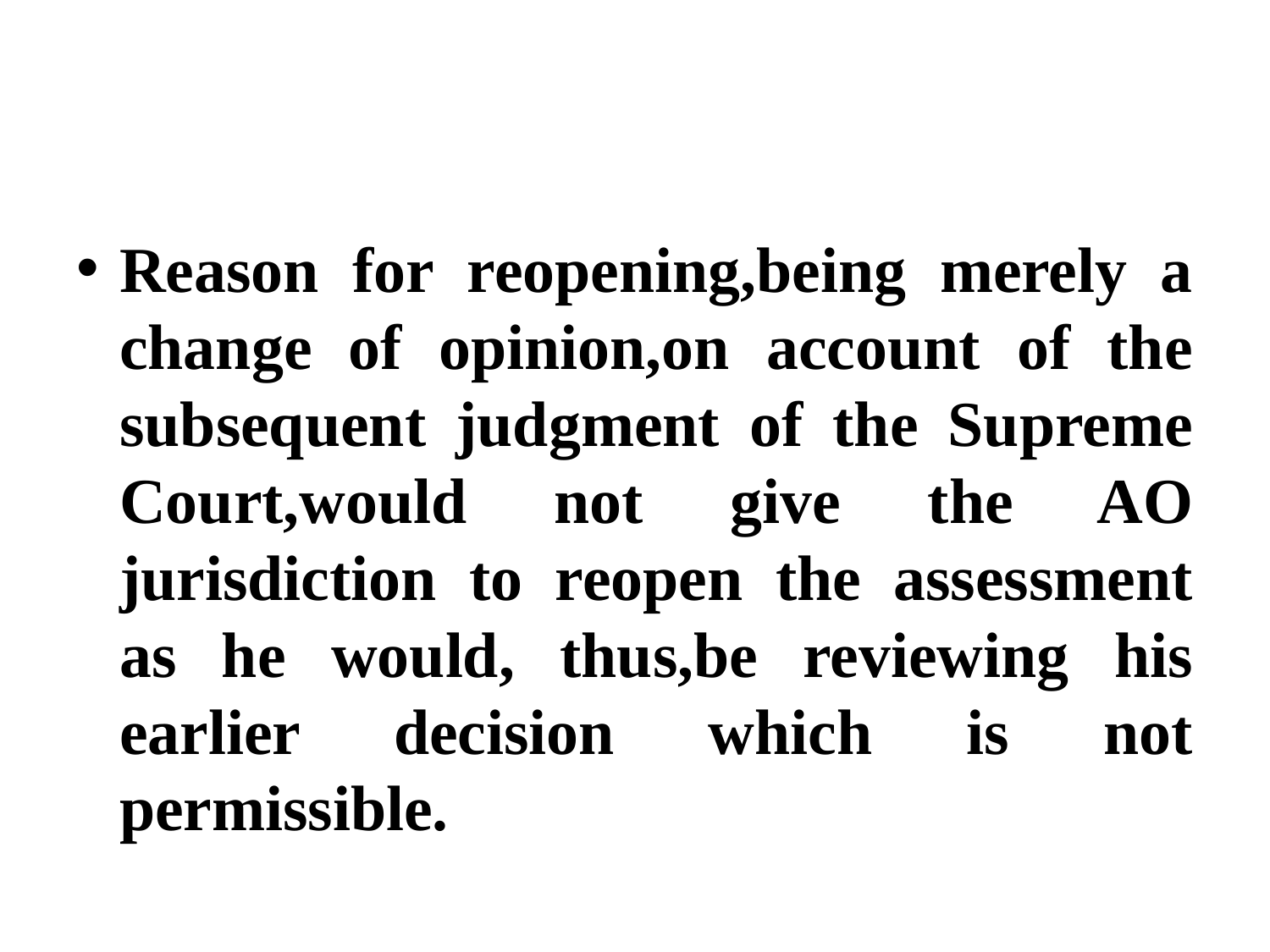

#
Reason for reopening,being merely a change of opinion,on account of the subsequent judgment of the Supreme Court,would not give the AO jurisdiction to reopen the assessment as he would, thus,be reviewing his earlier decision which is not permissible.